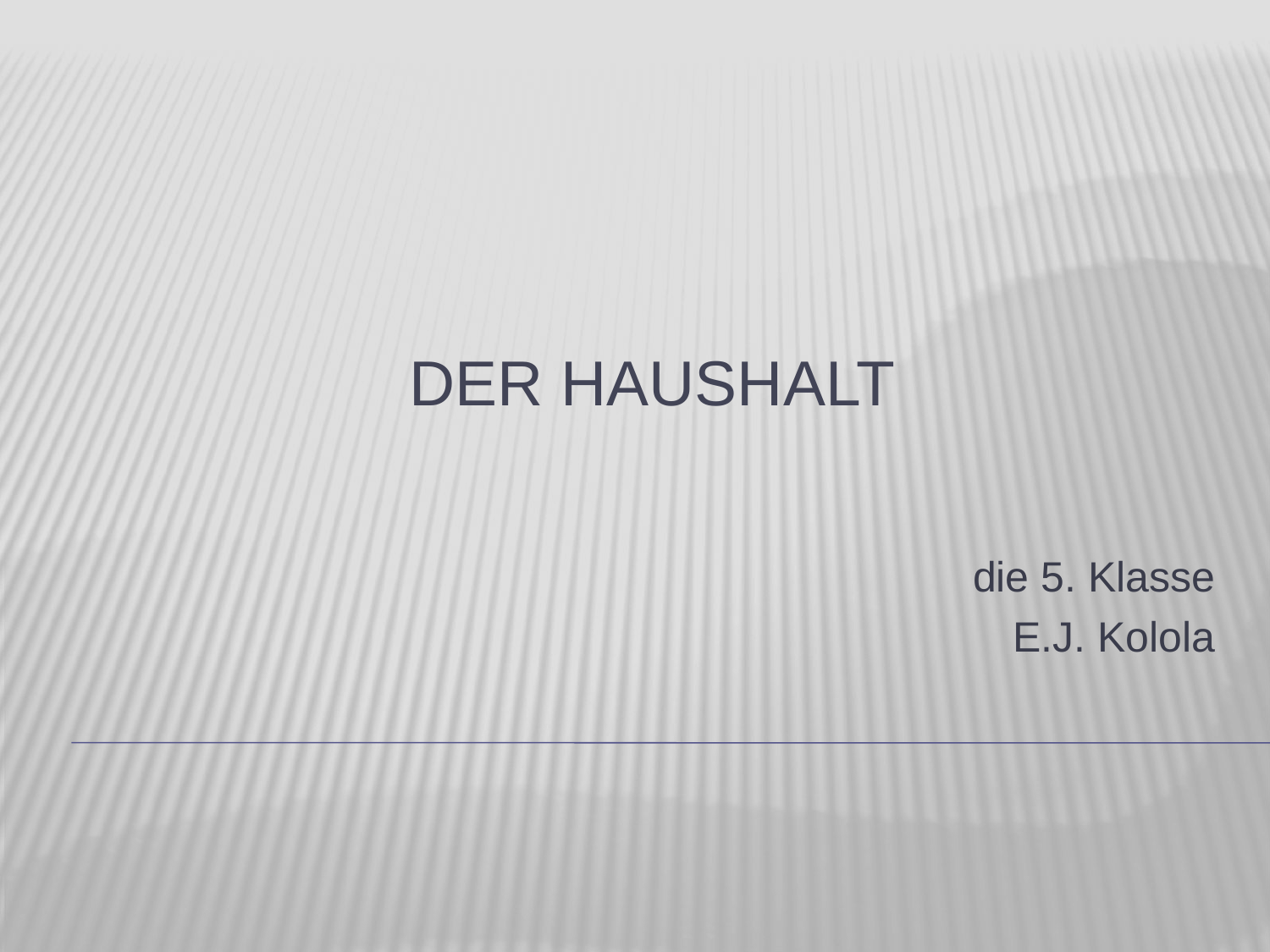

# Der Haushalt
die 5. Klasse
E.J. Kolola